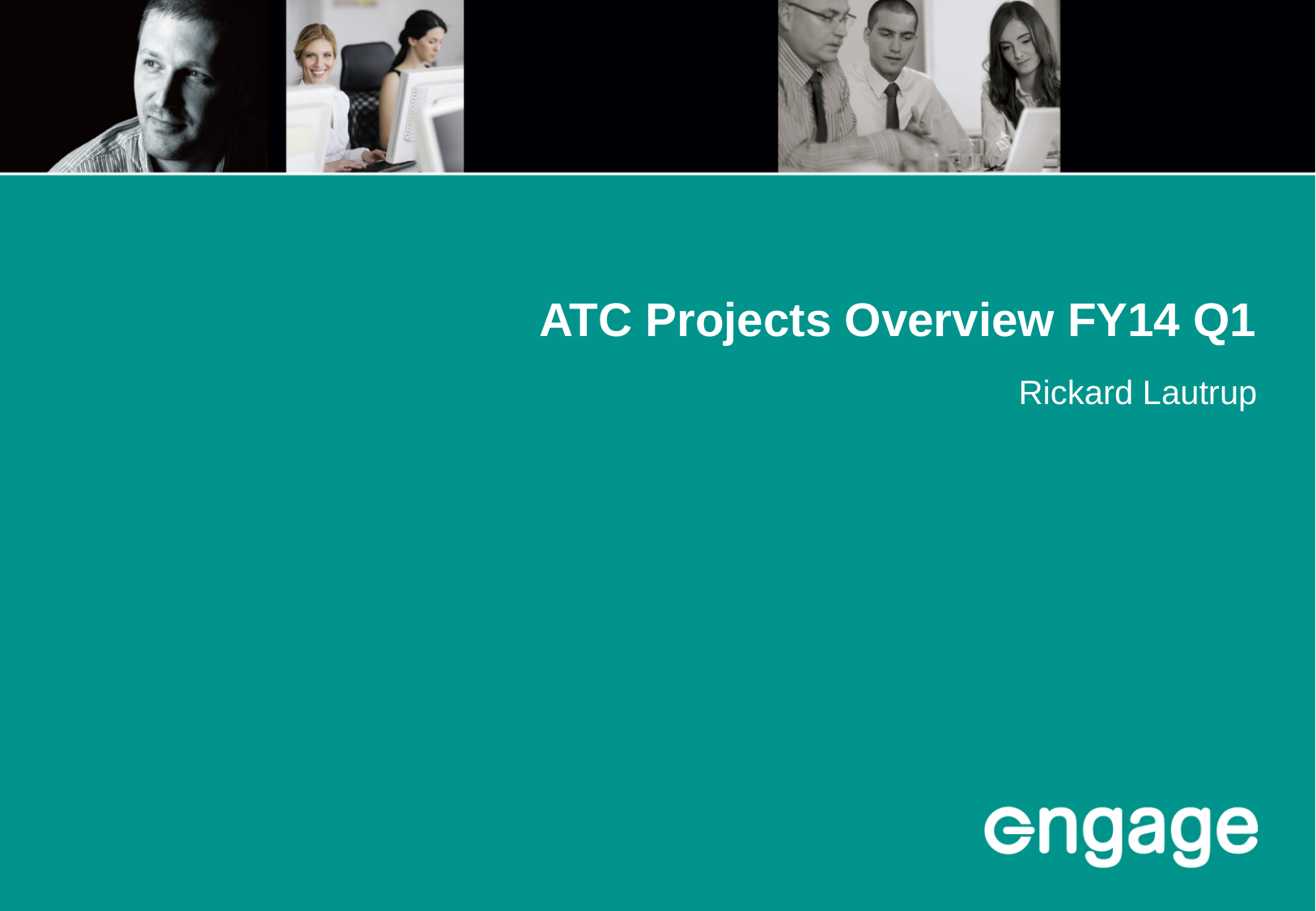

# ATC Projects Overview FY14 Q1
Rickard Lautrup